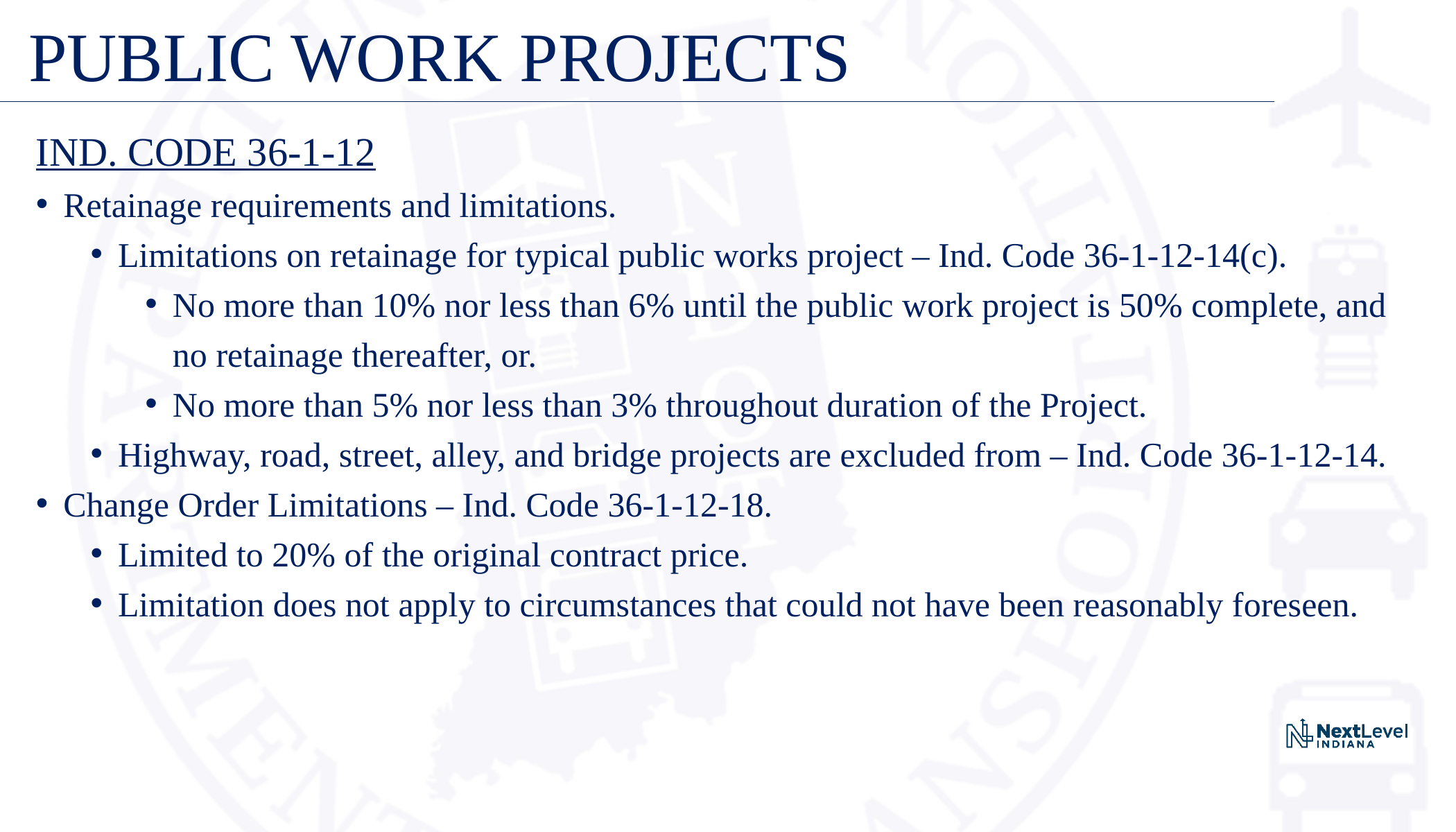

# PUBLIC WORK PROJECTS
IND. CODE 36-1-12
Retainage requirements and limitations.
Limitations on retainage for typical public works project – Ind. Code 36-1-12-14(c).
No more than 10% nor less than 6% until the public work project is 50% complete, and no retainage thereafter, or.
No more than 5% nor less than 3% throughout duration of the Project.
Highway, road, street, alley, and bridge projects are excluded from – Ind. Code 36-1-12-14.
Change Order Limitations – Ind. Code 36-1-12-18.
Limited to 20% of the original contract price.
Limitation does not apply to circumstances that could not have been reasonably foreseen.